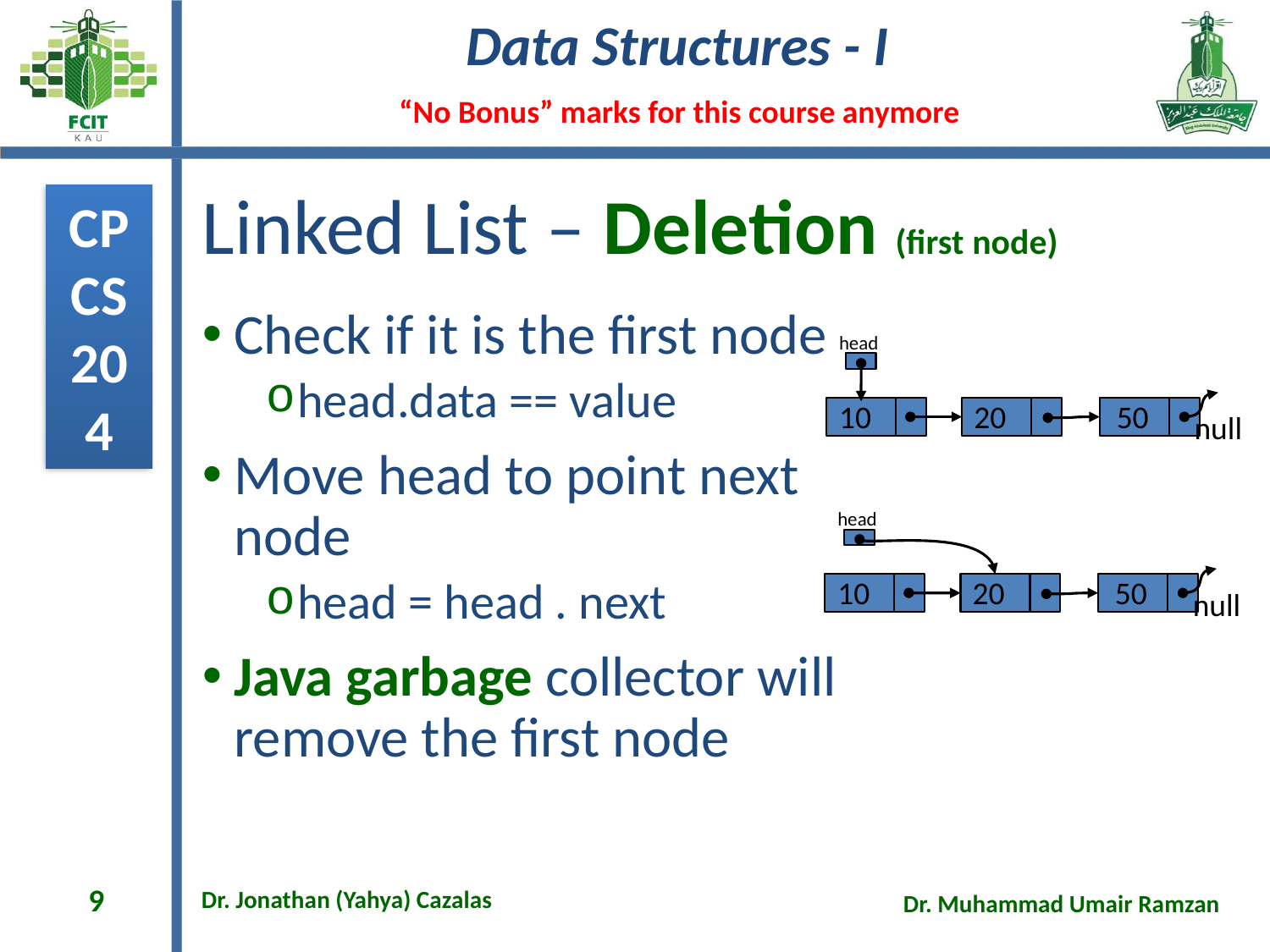

# Linked List – Deletion (first node)
Check if it is the first node
head.data == value
Move head to point next node
head = head . next
Java garbage collector will remove the first node
head

20
10
50

null
head

20
10
50

null
9